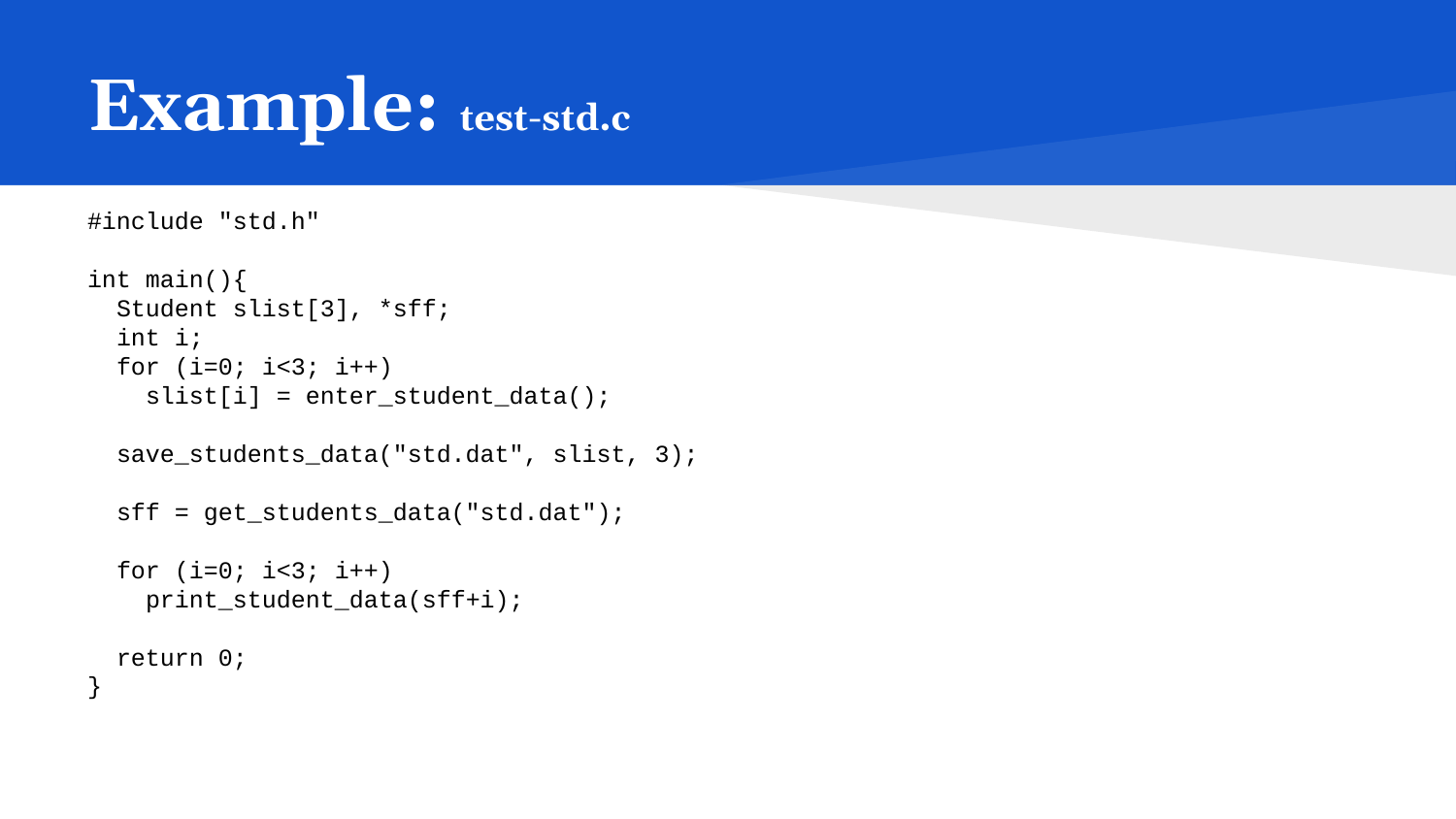

# Example: test-std.c
#include "std.h"

int main(){
  Student slist[3], *sff;
  int i;
  for (i=0; i<3; i++)
    slist[i] = enter_student_data();

  save_students_data("std.dat", slist, 3);

  sff = get_students_data("std.dat");

  for (i=0; i<3; i++)
    print_student_data(sff+i);

  return 0;
}